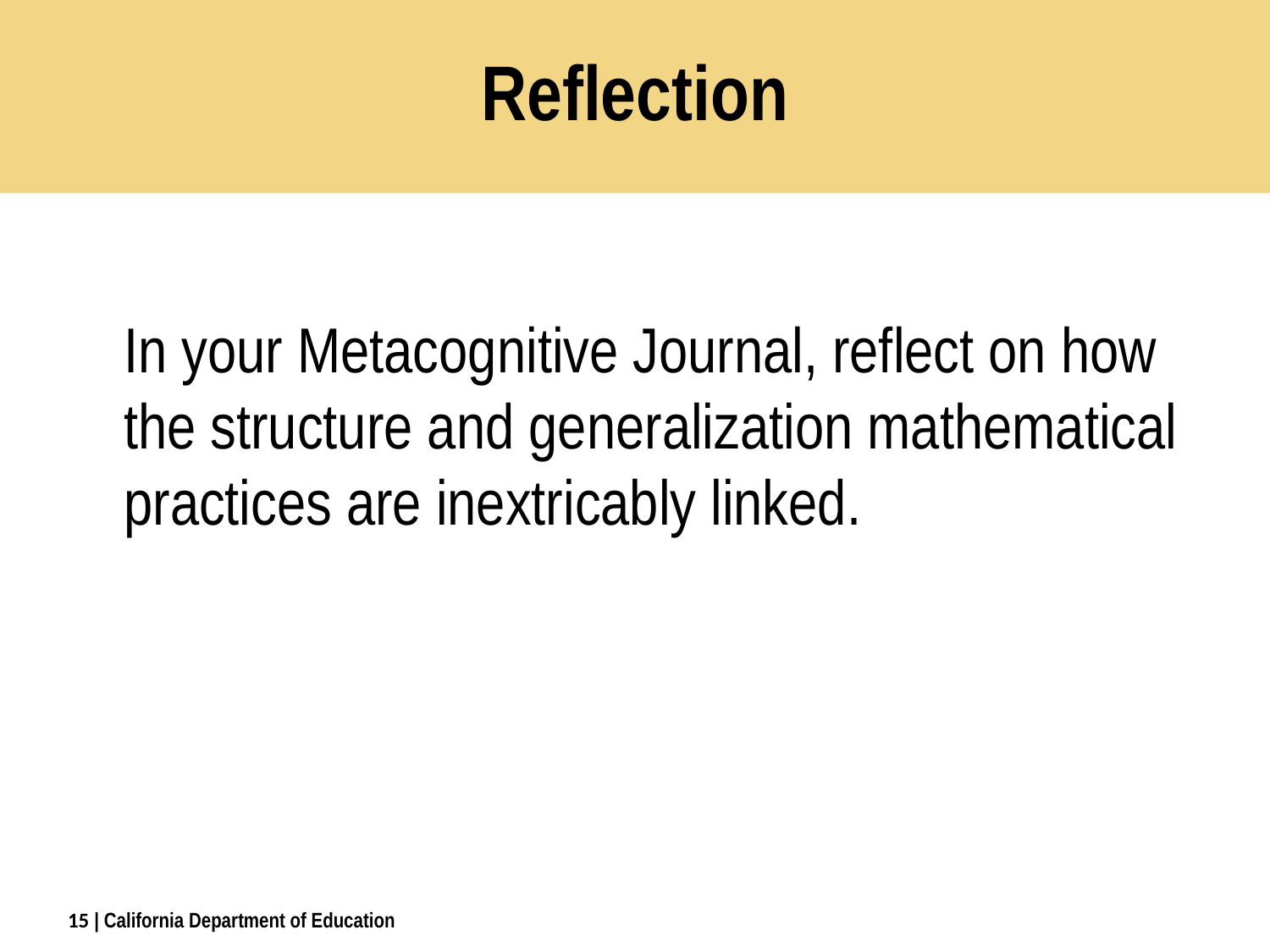

# Reflection

	In your Metacognitive Journal, reflect on how the structure and generalization mathematical practices are inextricably linked.

15
| California Department of Education